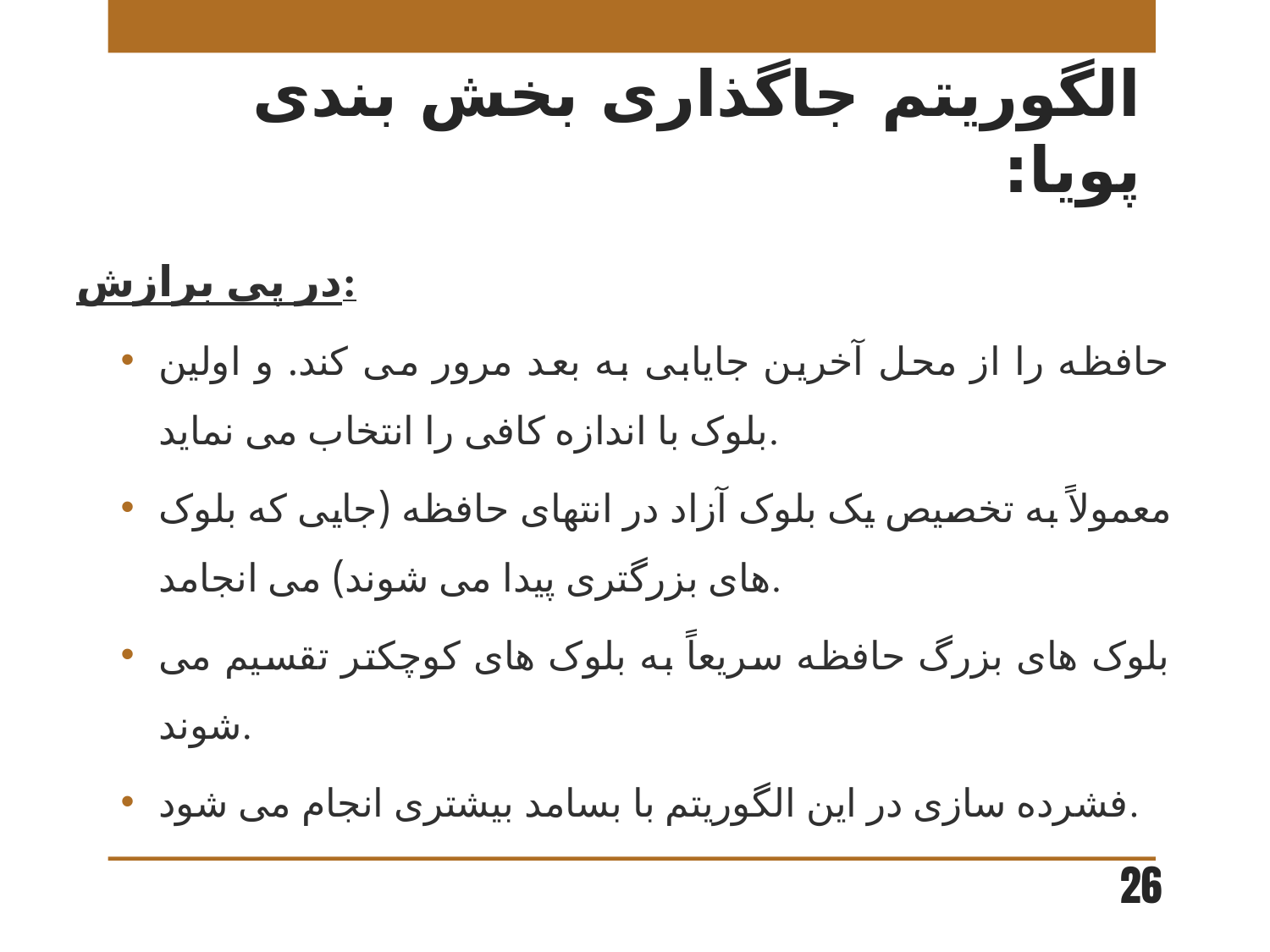

# الگوریتم جاگذاری بخش بندی پویا:
در پی برازش:
حافظه را از محل آخرین جایابی به بعد مرور می کند. و اولین بلوک با اندازه کافی را انتخاب می نماید.
معمولاً به تخصیص یک بلوک آزاد در انتهای حافظه (جایی که بلوک های بزرگتری پیدا می شوند) می انجامد.
بلوک های بزرگ حافظه سریعاً به بلوک های کوچکتر تقسیم می شوند.
فشرده سازی در این الگوریتم با بسامد بیشتری انجام می شود.
26